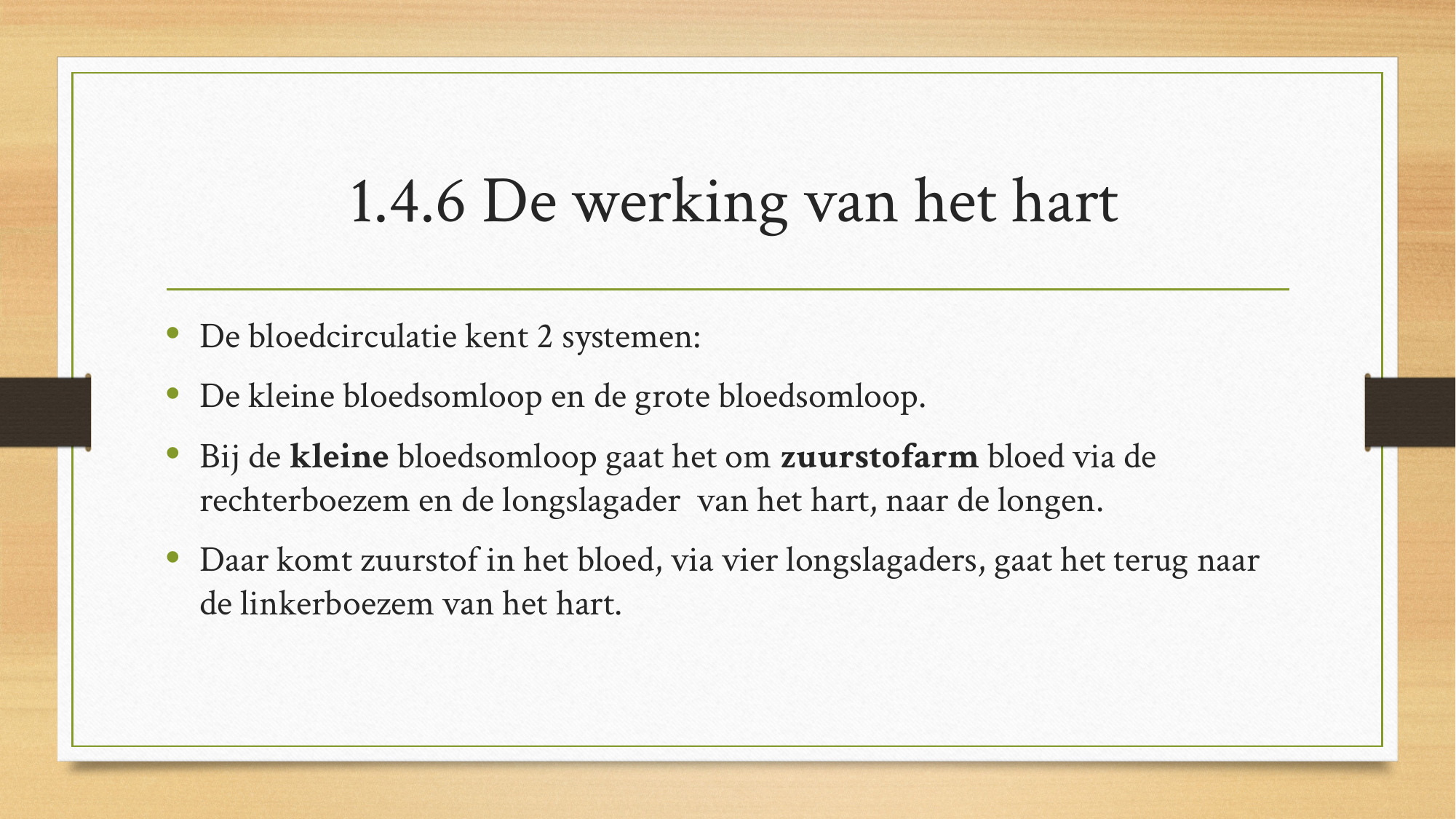

# 1.4.6 De werking van het hart
De bloedcirculatie kent 2 systemen:
De kleine bloedsomloop en de grote bloedsomloop.
Bij de kleine bloedsomloop gaat het om zuurstofarm bloed via de rechterboezem en de longslagader  van het hart, naar de longen.
Daar komt zuurstof in het bloed, via vier longslagaders, gaat het terug naar de linkerboezem van het hart.